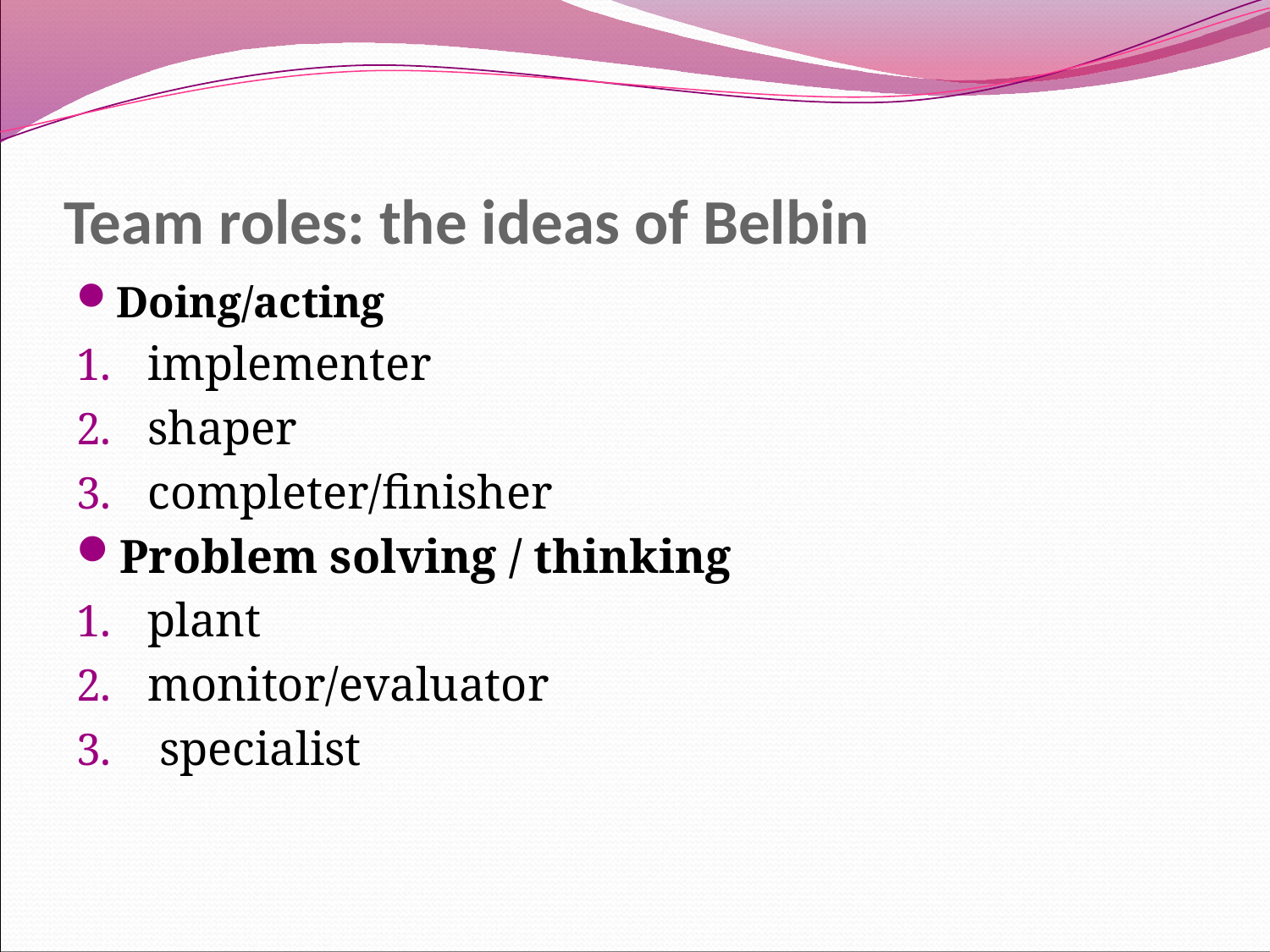

# Team roles: the ideas of Belbin
Doing/acting
implementer
shaper
completer/finisher
Problem solving / thinking
plant
monitor/evaluator
 specialist